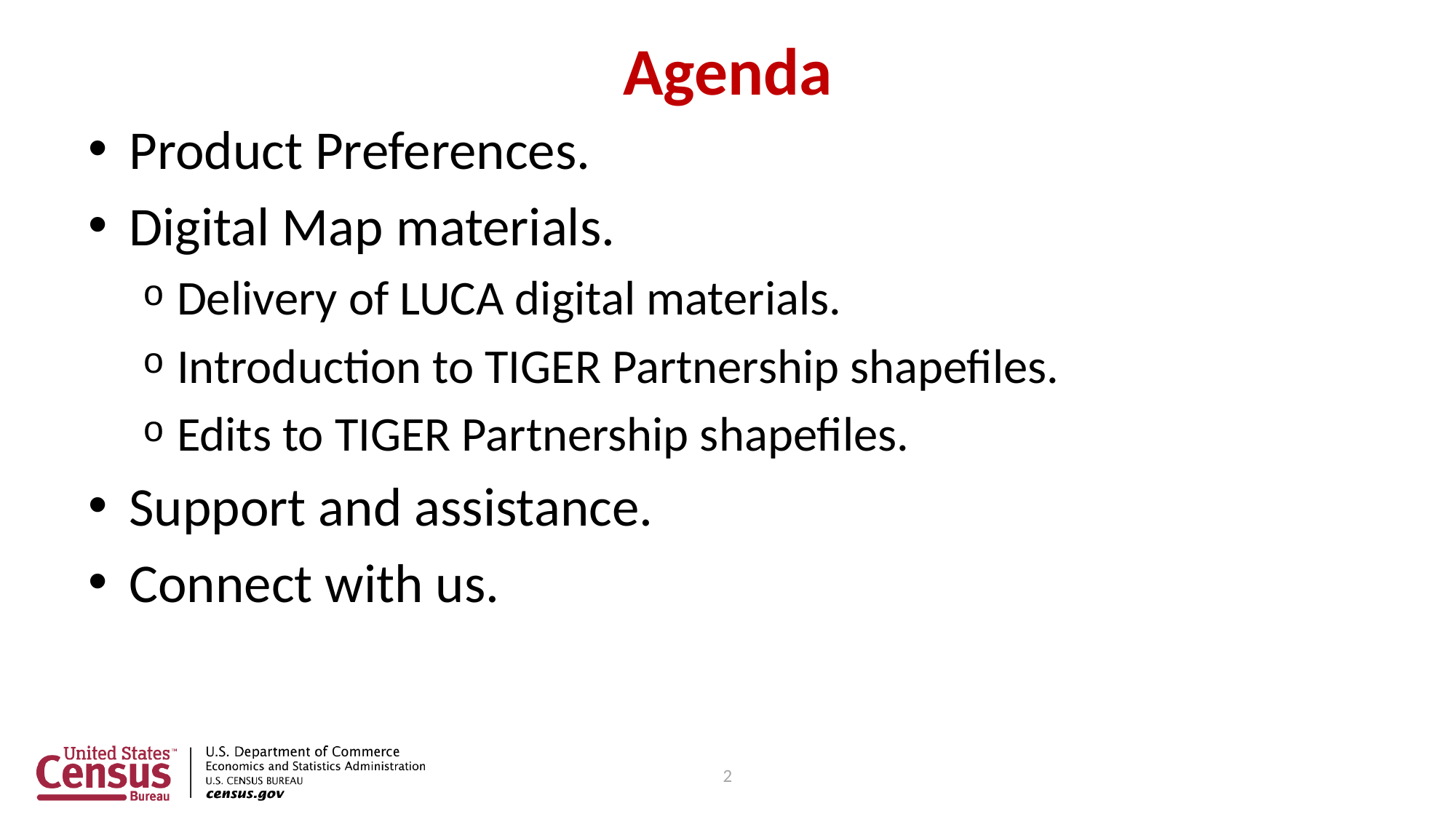

# Agenda
Product Preferences.
Digital Map materials.
Delivery of LUCA digital materials.
Introduction to TIGER Partnership shapefiles.
Edits to TIGER Partnership shapefiles.
Support and assistance.
Connect with us.
2